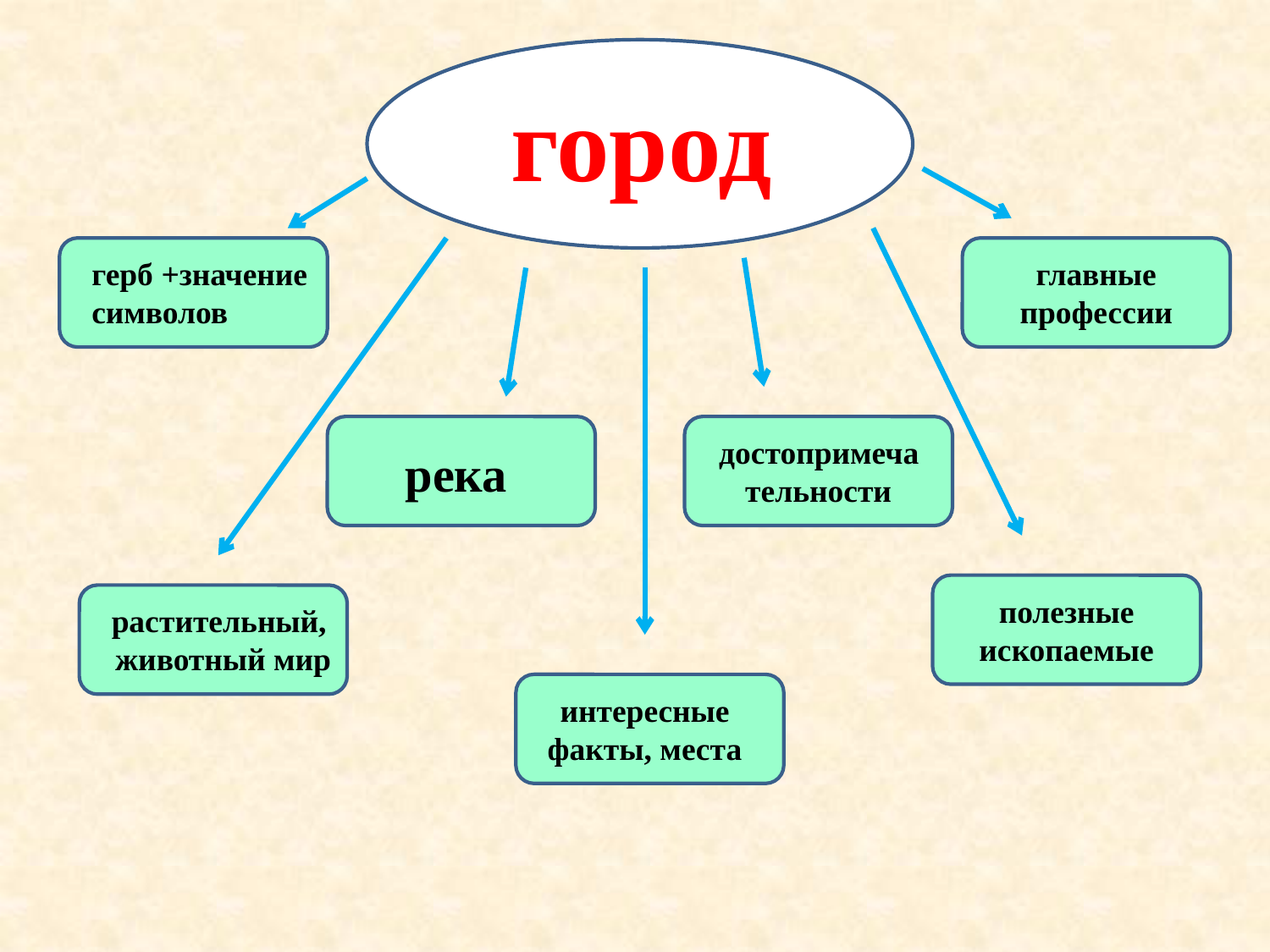

город

герб +значение символов
главные профессии

достопримечательности
река

полезные ископаемые
растительный,  животный мир

интересные факты, места